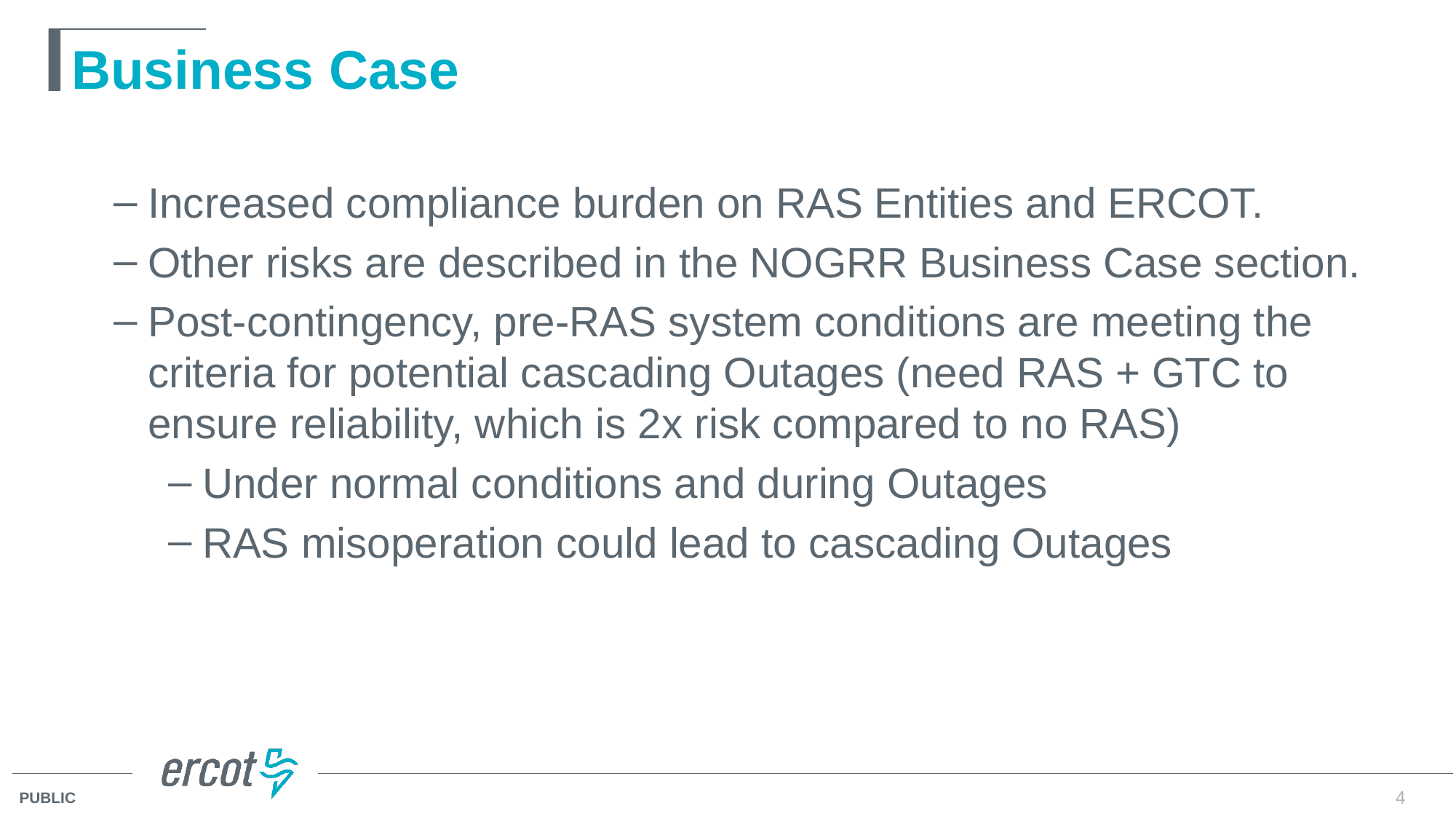

# Business Case

Increased compliance burden on RAS Entities and ERCOT.
Other risks are described in the NOGRR Business Case section.
Post-contingency, pre-RAS system conditions are meeting the criteria for potential cascading Outages (need RAS + GTC to ensure reliability, which is 2x risk compared to no RAS)
Under normal conditions and during Outages
RAS misoperation could lead to cascading Outages

4